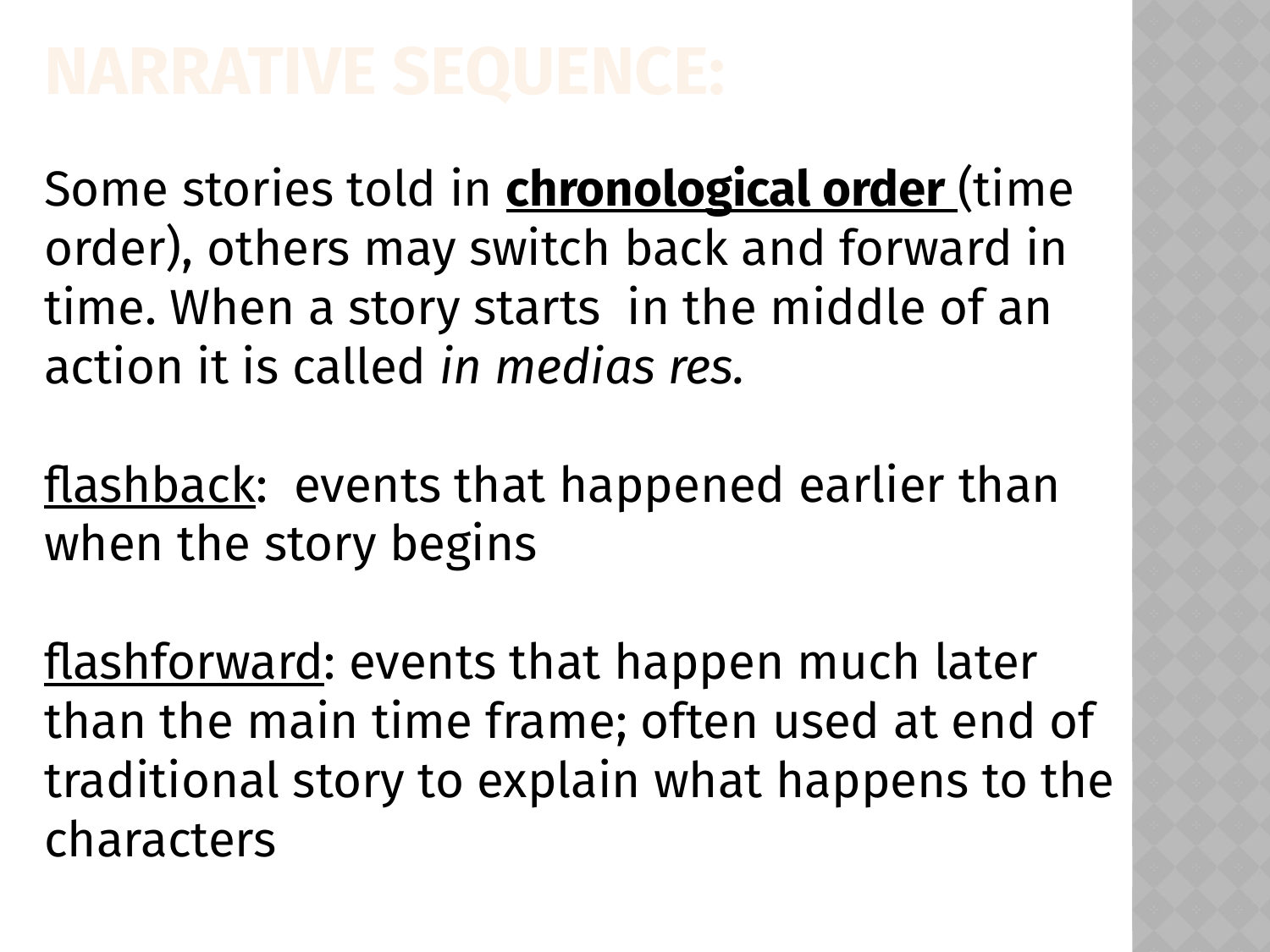

Narrative sequence:

Some stories told in chronological order (time order), others may switch back and forward in time. When a story starts  in the middle of an action it is called in medias res.

flashback:  events that happened earlier than when the story begins

flashforward: events that happen much later than the main time frame; often used at end of traditional story to explain what happens to the characters